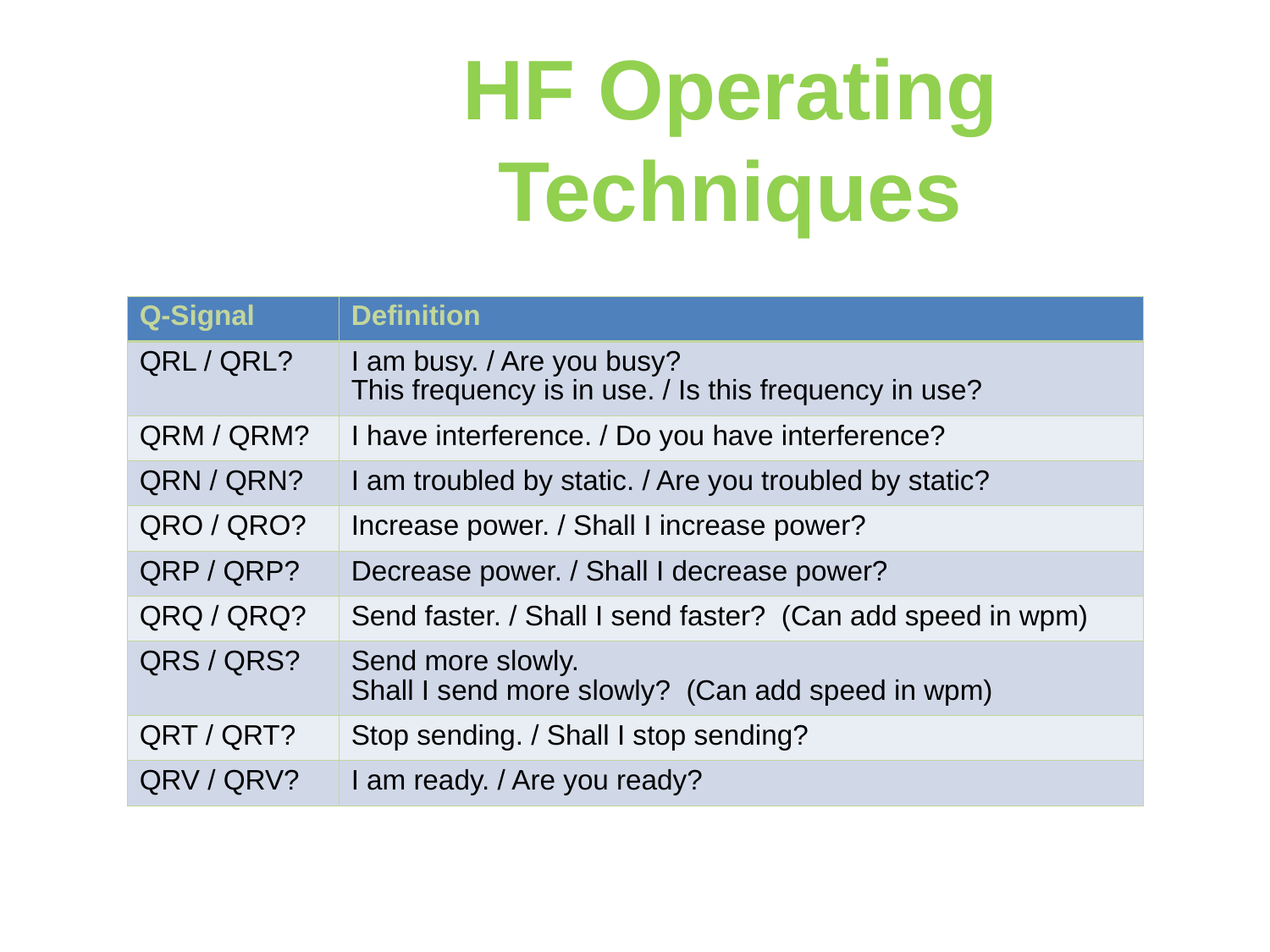

HF Operating Techniques
| Q-Signal | Definition |
| --- | --- |
| QRL / QRL? | I am busy. / Are you busy? This frequency is in use. / Is this frequency in use? |
| QRM / QRM? | I have interference. / Do you have interference? |
| QRN / QRN? | I am troubled by static. / Are you troubled by static? |
| QRO / QRO? | Increase power. / Shall I increase power? |
| QRP / QRP? | Decrease power. / Shall I decrease power? |
| QRQ / QRQ? | Send faster. / Shall I send faster? (Can add speed in wpm) |
| QRS / QRS? | Send more slowly. Shall I send more slowly? (Can add speed in wpm) |
| QRT / QRT? | Stop sending. / Shall I stop sending? |
| QRV / QRV? | I am ready. / Are you ready? |